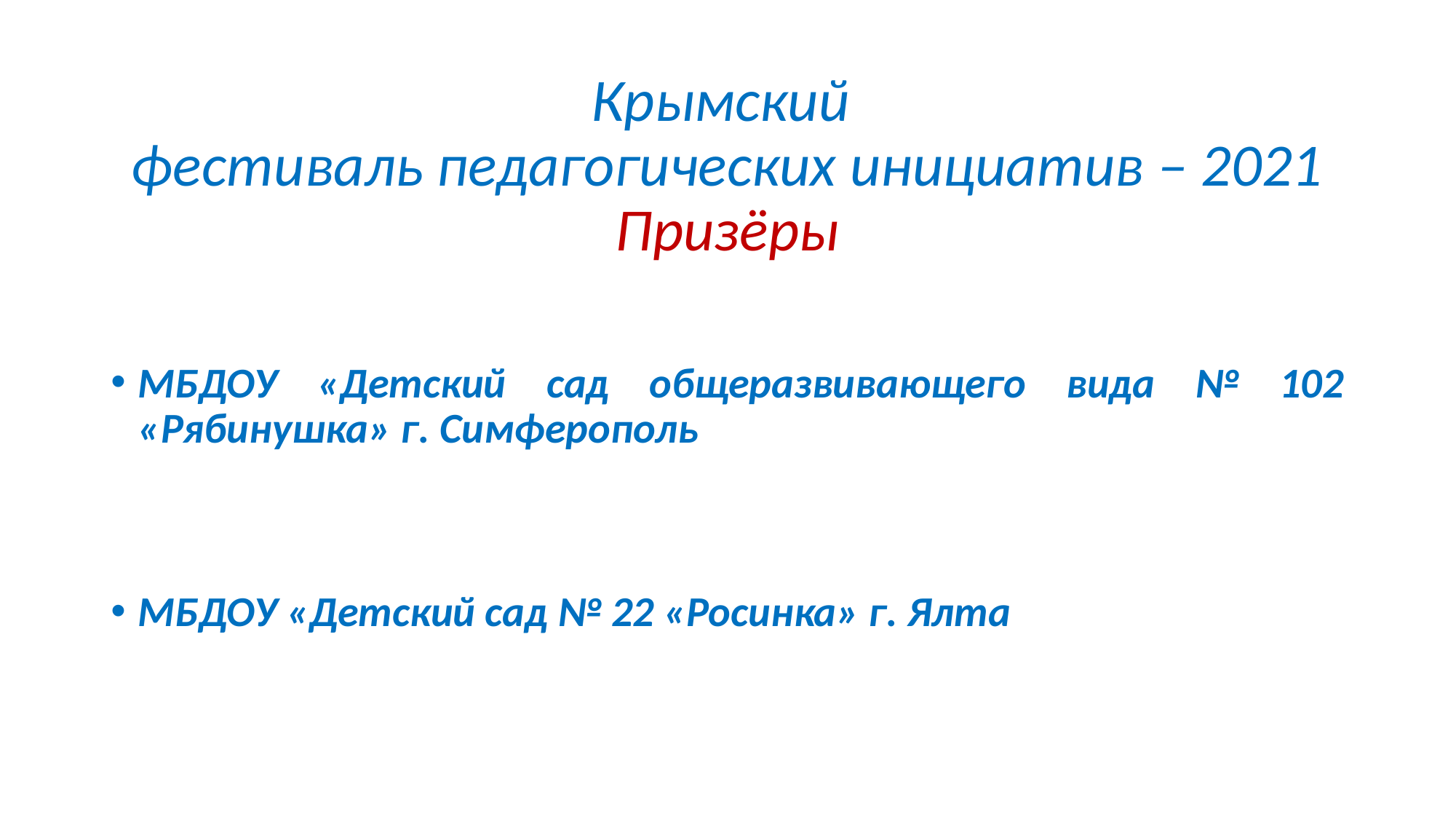

# Крымский фестиваль педагогических инициатив – 2021 Призёры

МБДОУ «Детский сад общеразвивающего вида № 102 «Рябинушка» г. Симферополь

МБДОУ «Детский сад № 22 «Росинка» г. Ялта